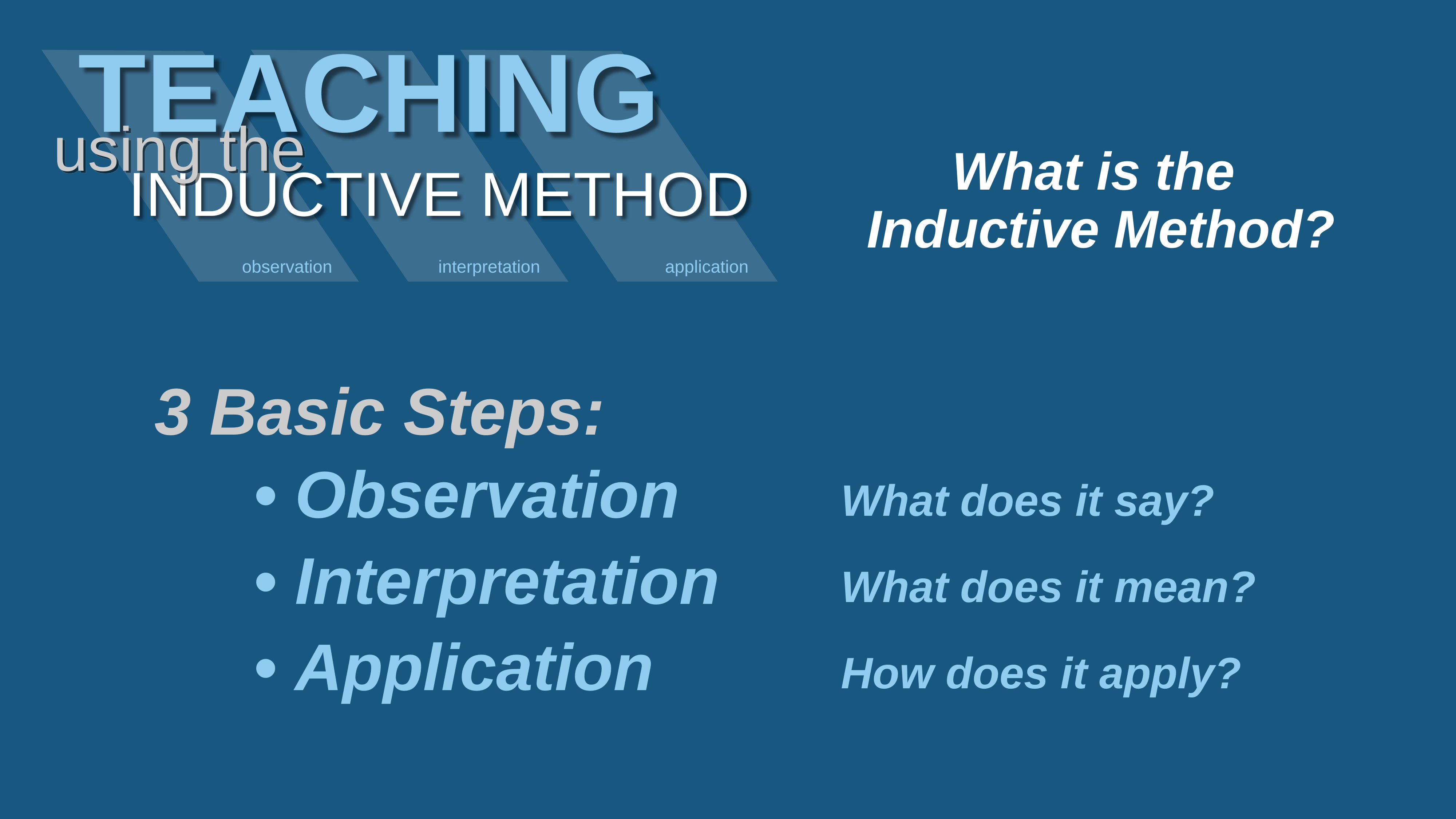

TEACHING

using the
INDUCTIVE METHOD
observation
interpretation
application
What is the
Inductive Method?
3 Basic Steps:
• Observation
What does it say?
• Interpretation
What does it mean?
• Application
How does it apply?